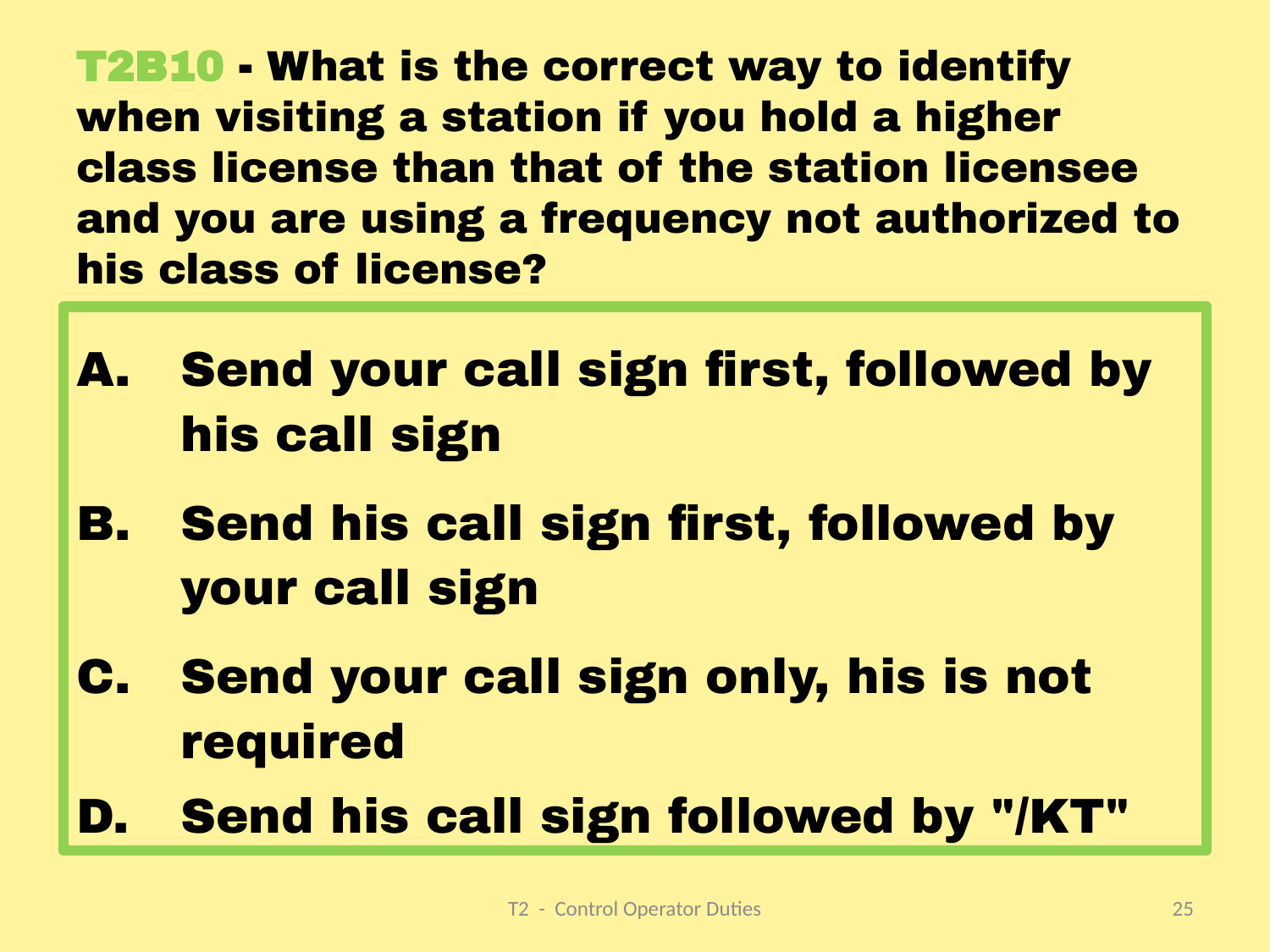

# T2B10 - What is the correct way to identify when visiting a station if you hold a higher class license than that of the station licensee and you are using a frequency not authorized to his class of license?

Send your call sign first, followed by his call sign

Send his call sign first, followed by your call sign

Send your call sign only, his is not required
Send his call sign followed by "/KT"

T2  -  Control Operator Duties
25